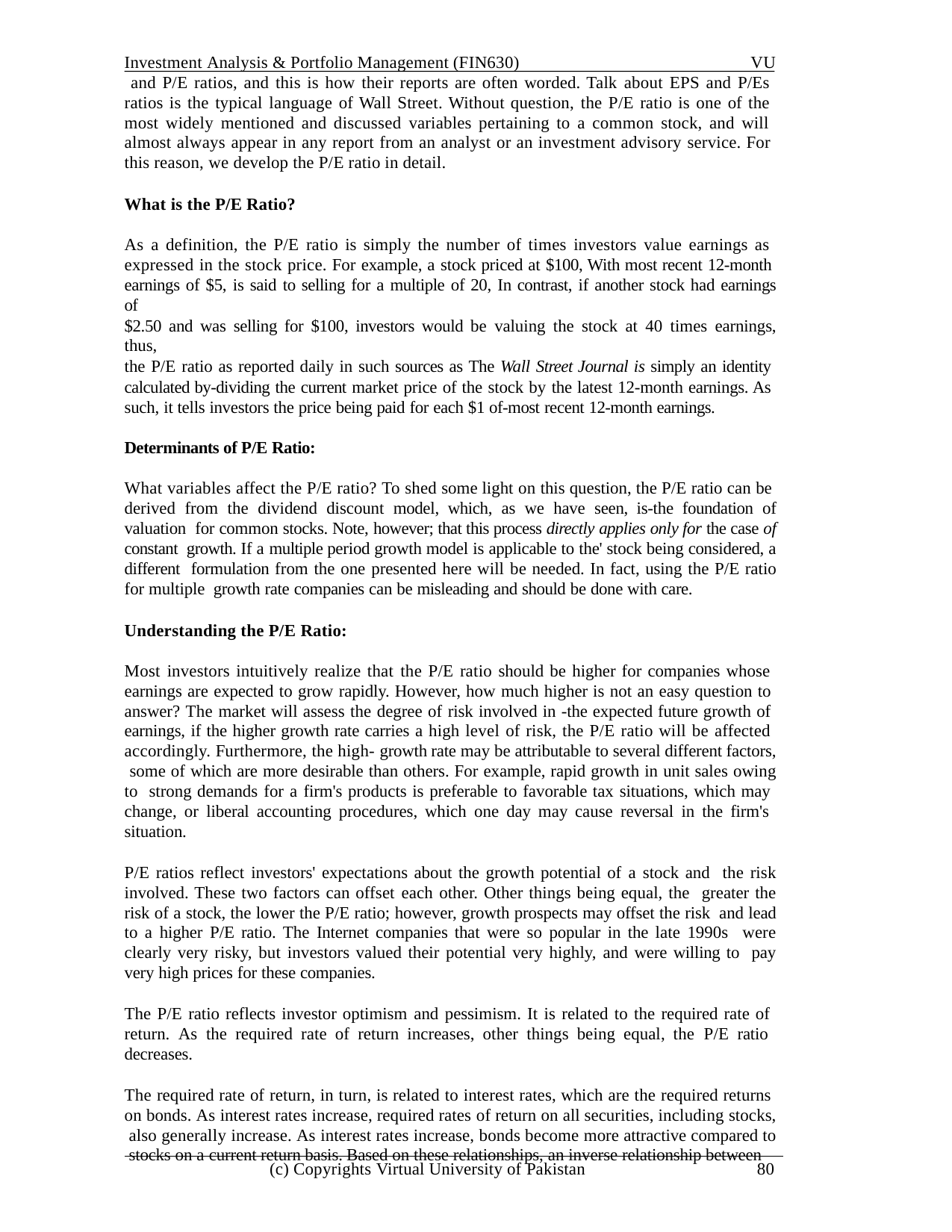

Investment Analysis & Portfolio Management (FIN630)	VU  and P/E ratios, and this is how their reports are often worded. Talk about EPS and P/Es  ratios is the typical language of Wall Street. Without question, the P/E ratio is one of the  most widely mentioned and discussed variables pertaining to a common stock, and will  almost always appear in any report from an analyst or an investment advisory service. For  this reason, we develop the P/E ratio in detail.

What is the P/E Ratio?

As a definition, the P/E ratio is simply the number of times investors value earnings as  expressed in the stock price. For example, a stock priced at $100, With most recent 12-month  earnings of $5, is said to selling for a multiple of 20, In contrast, if another stock had earnings of
$2.50 and was selling for $100, investors would be valuing the stock at 40 times earnings, thus,
the P/E ratio as reported daily in such sources as The Wall Street Journal is simply an identity  calculated by-dividing the current market price of the stock by the latest 12-month earnings. As  such, it tells investors the price being paid for each $1 of-most recent 12-month earnings.

Determinants of P/E Ratio:

What variables affect the P/E ratio? To shed some light on this question, the P/E ratio can be  derived from the dividend discount model, which, as we have seen, is-the foundation of valuation  for common stocks. Note, however; that this process directly applies only for the case of constant  growth. If a multiple period growth model is applicable to the' stock being considered, a different  formulation from the one presented here will be needed. In fact, using the P/E ratio for multiple  growth rate companies can be misleading and should be done with care.

Understanding the P/E Ratio:

Most investors intuitively realize that the P/E ratio should be higher for companies whose  earnings are expected to grow rapidly. However, how much higher is not an easy question to  answer? The market will assess the degree of risk involved in -the expected future growth of  earnings, if the higher growth rate carries a high level of risk, the P/E ratio will be affected  accordingly. Furthermore, the high- growth rate may be attributable to several different factors,  some of which are more desirable than others. For example, rapid growth in unit sales owing to  strong demands for a firm's products is preferable to favorable tax situations, which may  change, or liberal accounting procedures, which one day may cause reversal in the firm's  situation.

P/E ratios reflect investors' expectations about the growth potential of a stock and  the risk involved. These two factors can offset each other. Other things being equal, the  greater the risk of a stock, the lower the P/E ratio; however, growth prospects may offset the risk  and lead to a higher P/E ratio. The Internet companies that were so popular in the late 1990s  were clearly very risky, but investors valued their potential very highly, and were willing to  pay very high prices for these companies.

The P/E ratio reflects investor optimism and pessimism. It is related to the required rate of  return. As the required rate of return increases, other things being equal, the P/E ratio  decreases.

The required rate of return, in turn, is related to interest rates, which are the required returns  on bonds. As interest rates increase, required rates of return on all securities, including stocks,  also generally increase. As interest rates increase, bonds become more attractive compared to  stocks on a current return basis. Based on these relationships, an inverse relationship between

(c) Copyrights Virtual University of Pakistan
80